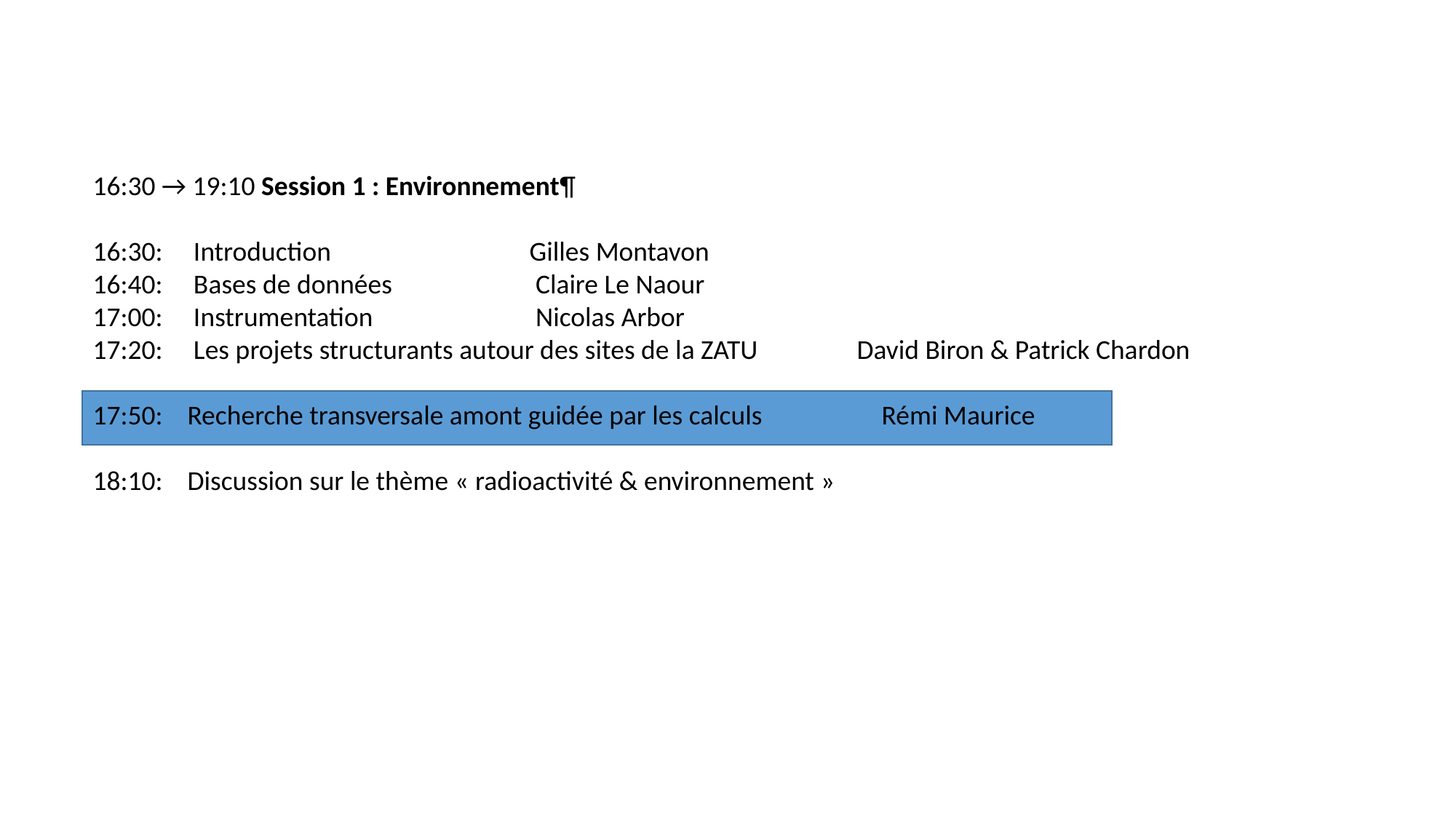

16:30 → 19:10 Session 1 : Environnement¶

16:30:     Introduction	 	Gilles Montavon
16:40:     Bases de données		 Claire Le Naour
17:00:     Instrumentation 		 Nicolas Arbor
17:20:     Les projets structurants autour des sites de la ZATU	David Biron & Patrick Chardon

17:50:    Recherche transversale amont guidée par les calculs  	    Rémi Maurice

18:10:    Discussion sur le thème « radioactivité & environnement »